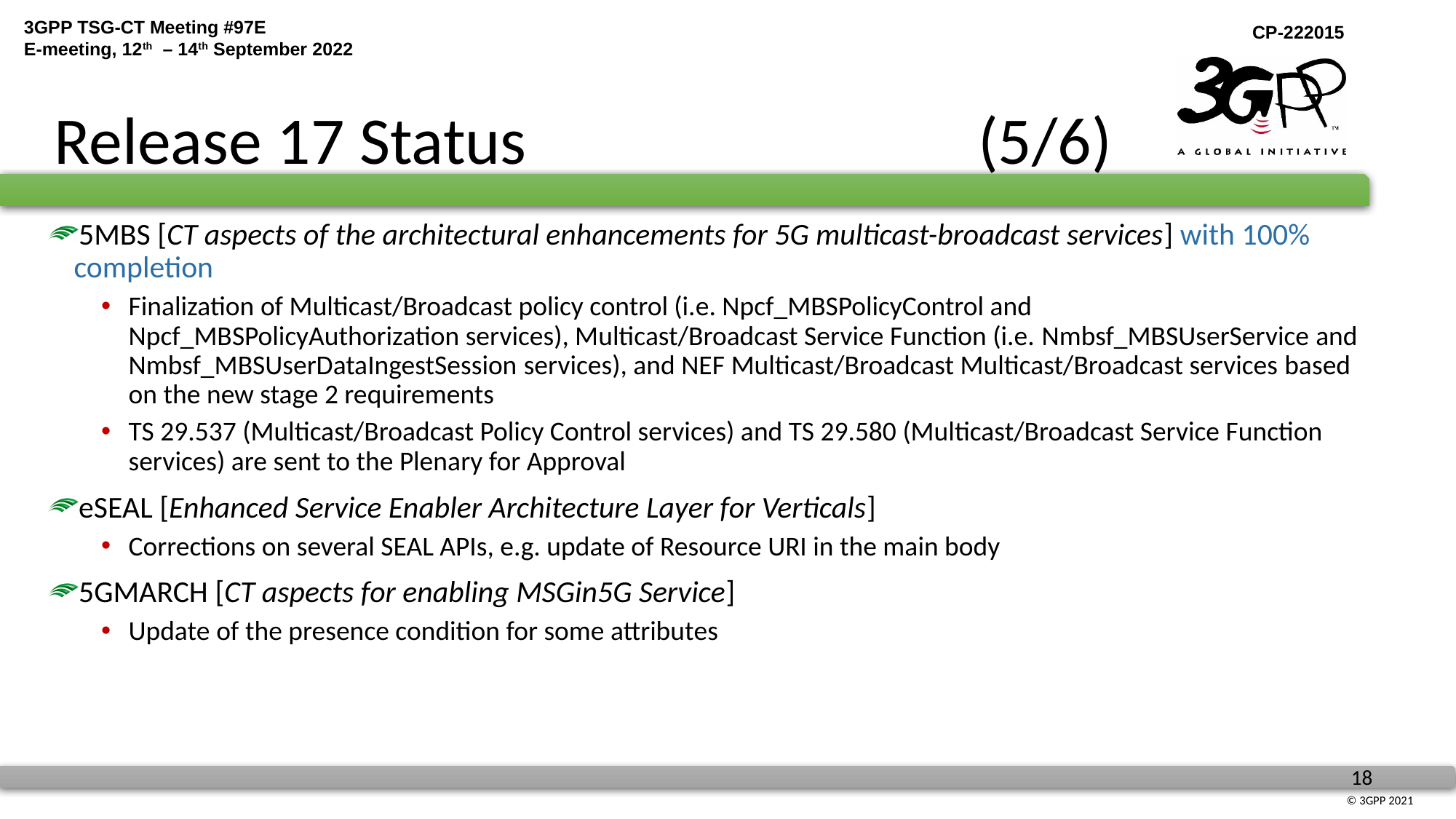

# Release 17 Status                              (5/6)
5MBS [CT aspects of the architectural enhancements for 5G multicast-broadcast services] with 100% completion
Finalization of Multicast/Broadcast policy control (i.e. Npcf_MBSPolicyControl and Npcf_MBSPolicyAuthorization services), Multicast/Broadcast Service Function (i.e. Nmbsf_MBSUserService and Nmbsf_MBSUserDataIngestSession services), and NEF Multicast/Broadcast Multicast/Broadcast services based on the new stage 2 requirements
TS 29.537 (Multicast/Broadcast Policy Control services) and TS 29.580 (Multicast/Broadcast Service Function services) are sent to the Plenary for Approval
eSEAL [Enhanced Service Enabler Architecture Layer for Verticals]
Corrections on several SEAL APIs, e.g. update of Resource URI in the main body
5GMARCH [CT aspects for enabling MSGin5G Service]
Update of the presence condition for some attributes